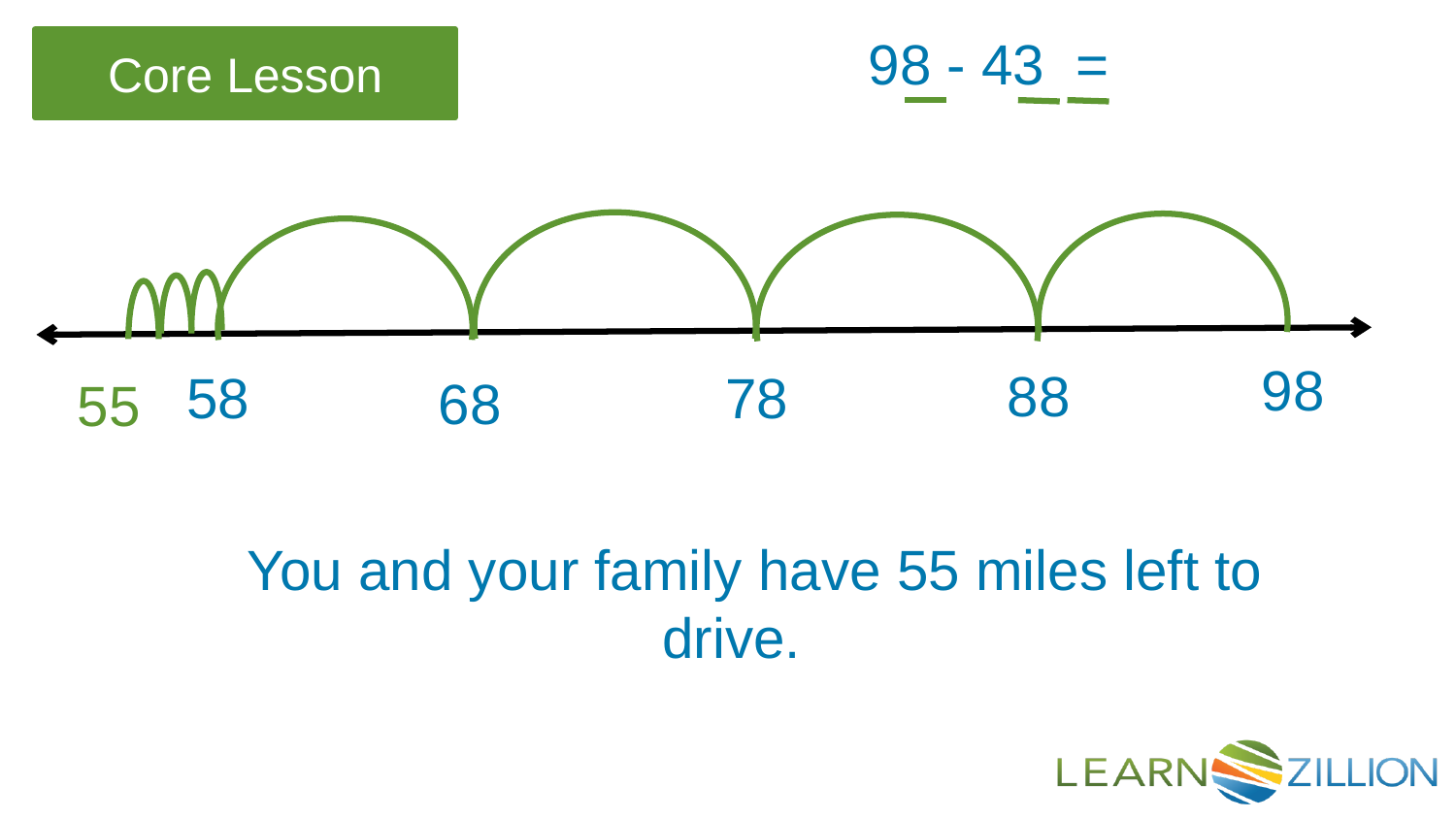

98 - 43  =

 98
88
58
78
68
55
   You and your family have 55 miles left to drive.